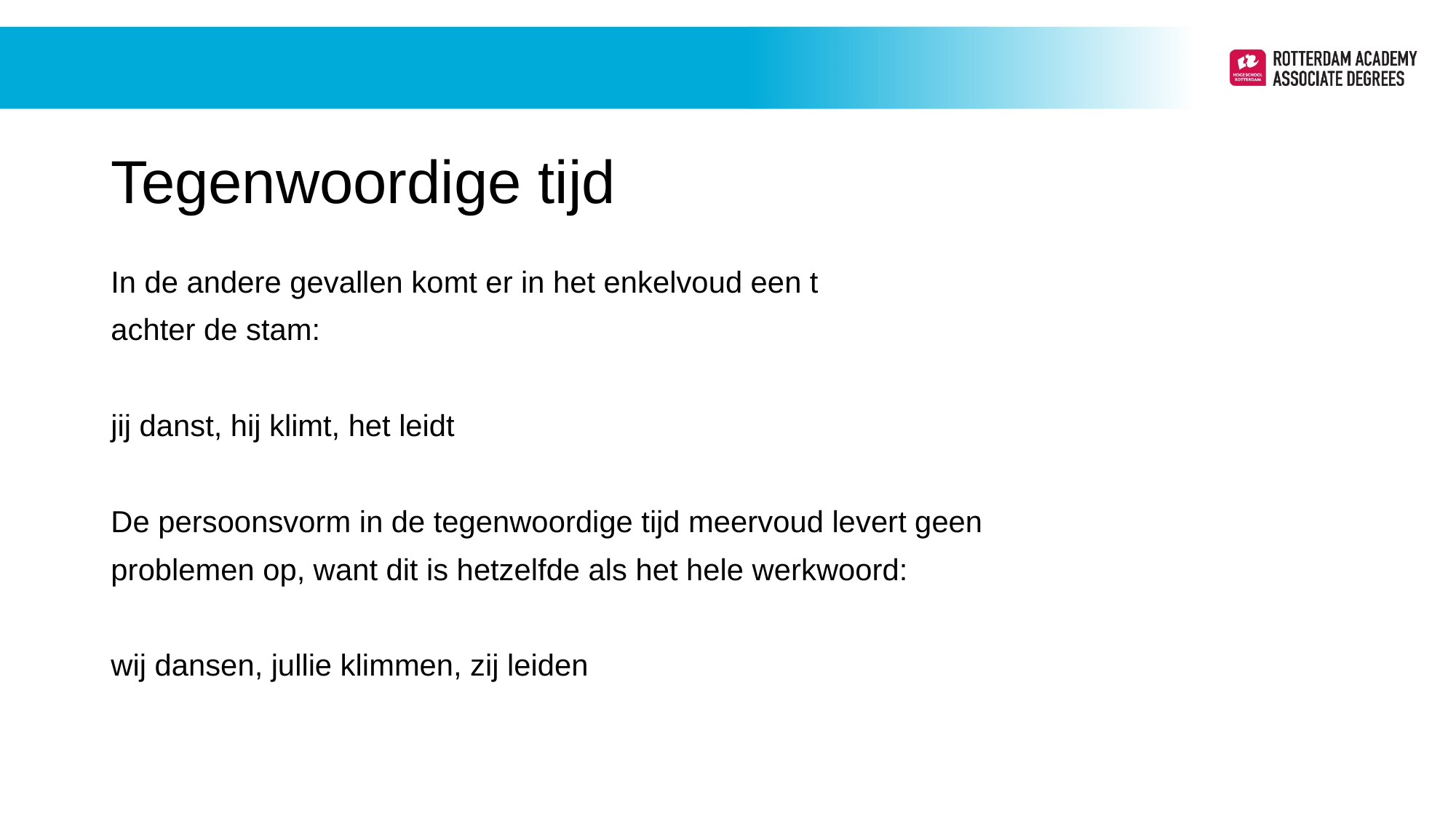

# Tegenwoordige tijd
In de andere gevallen komt er in het enkelvoud een t
achter de stam:

jij danst, hij klimt, het leidt

De persoonsvorm in de tegenwoordige tijd meervoud levert geen
problemen op, want dit is hetzelfde als het hele werkwoord:

wij dansen, jullie klimmen, zij leiden